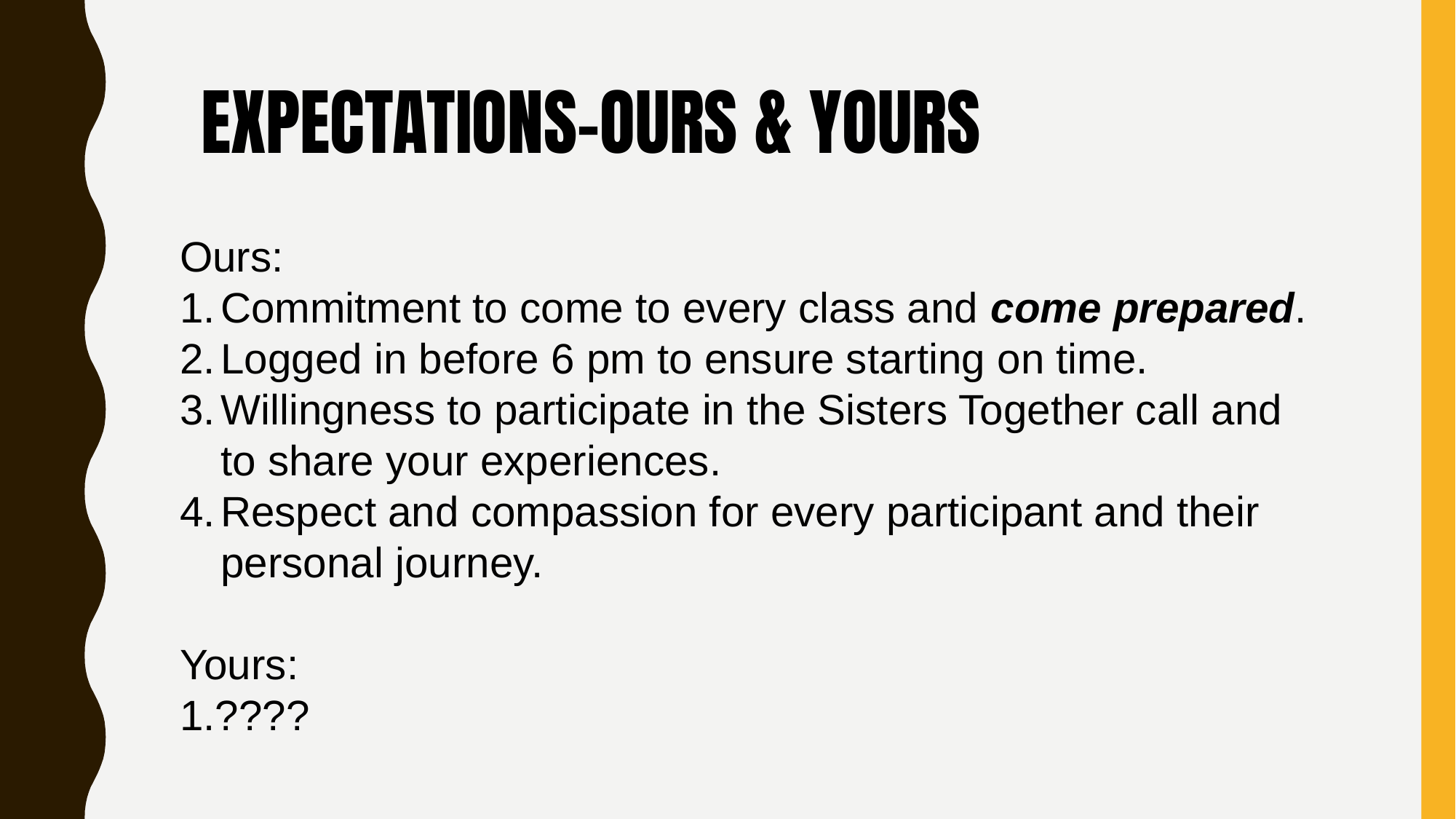

EXPECTATIONS-OURS & YOURS
Ours:
Commitment to come to every class and come prepared.
Logged in before 6 pm to ensure starting on time.
Willingness to participate in the Sisters Together call and to share your experiences.
Respect and compassion for every participant and their personal journey.

Yours:
1.????